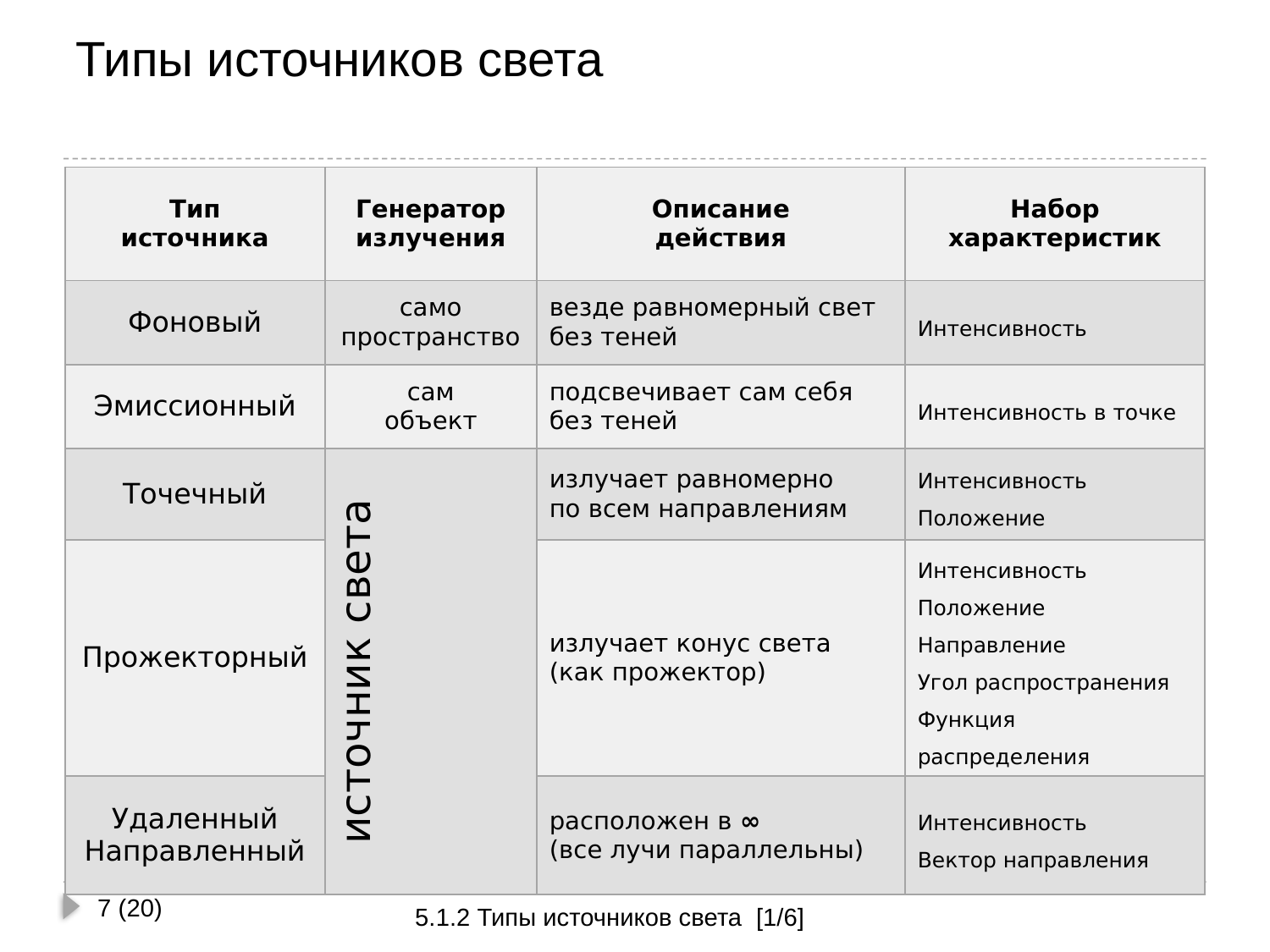

# Типы источников света
| Тип источника | Генератор излучения | Описание действия | Набор характеристик |
| --- | --- | --- | --- |
| Фоновый | само пространство | везде равномерный свет без теней | Интенсивность |
| Эмиссионный | сам объект | подсвечивает сам себя без теней | Интенсивность в точке |
| Точечный | источник света | излучает равномерно по всем направлениям | Интенсивность Положение |
| Прожекторный |  | излучает конус света (как прожектор) | Интенсивность Положение Направление Угол распространения Функция распределения |
| Удаленный Направленный |  | расположен в ∞ (все лучи параллельны) | Интенсивность Вектор направления |
7 (20)
5.1.2 Типы источников света  [1/6]